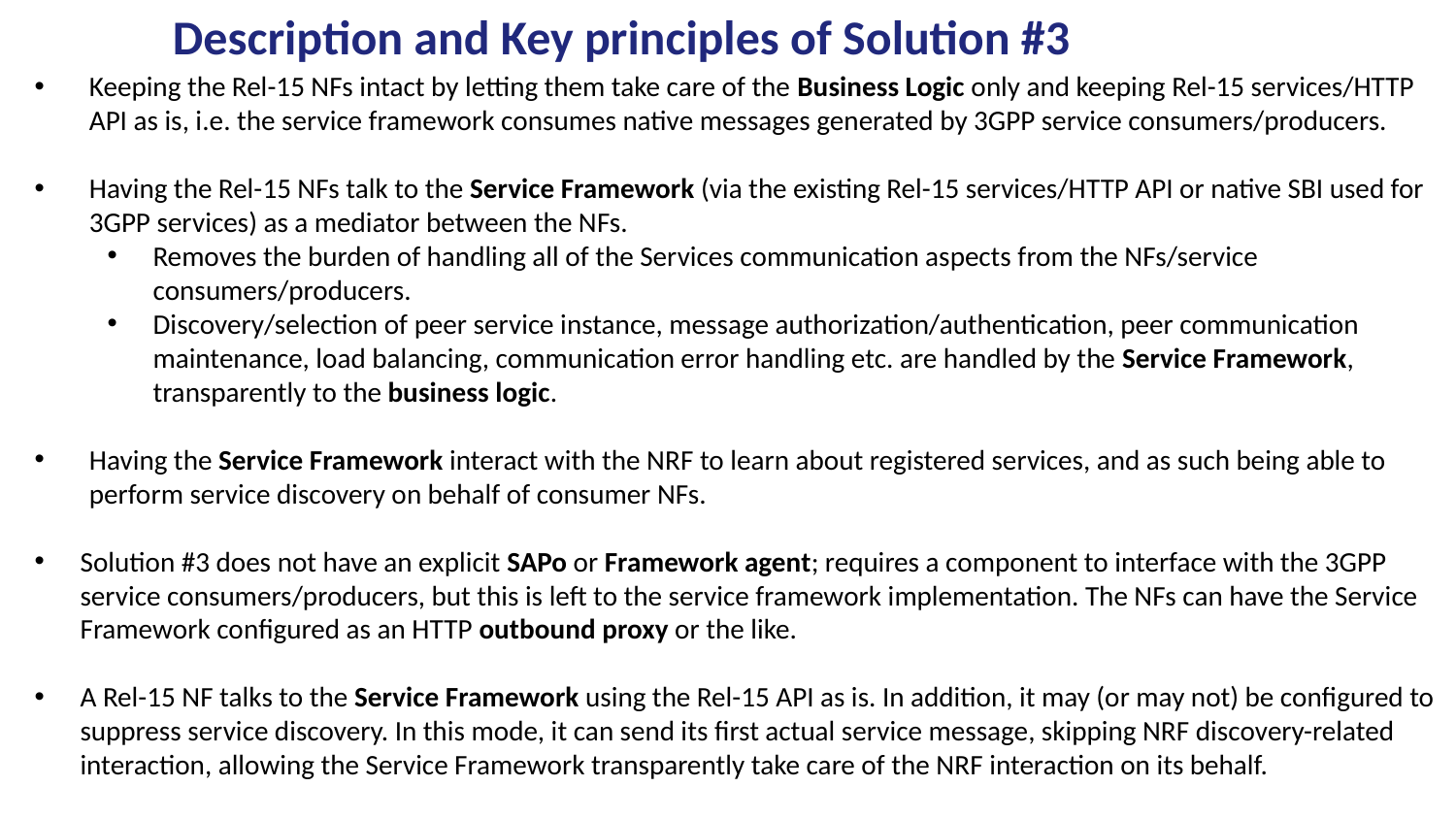

# Description and Key principles of Solution #3
Keeping the Rel-15 NFs intact by letting them take care of the Business Logic only and keeping Rel-15 services/HTTP API as is, i.e. the service framework consumes native messages generated by 3GPP service consumers/producers.

Having the Rel-15 NFs talk to the Service Framework (via the existing Rel-15 services/HTTP API or native SBI used for 3GPP services) as a mediator between the NFs.
Removes the burden of handling all of the Services communication aspects from the NFs/service consumers/producers.
Discovery/selection of peer service instance, message authorization/authentication, peer communication maintenance, load balancing, communication error handling etc. are handled by the Service Framework, transparently to the business logic.

Having the Service Framework interact with the NRF to learn about registered services, and as such being able to perform service discovery on behalf of consumer NFs.

Solution #3 does not have an explicit SAPo or Framework agent; requires a component to interface with the 3GPP service consumers/producers, but this is left to the service framework implementation. The NFs can have the Service Framework configured as an HTTP outbound proxy or the like.

A Rel-15 NF talks to the Service Framework using the Rel-15 API as is. In addition, it may (or may not) be configured to suppress service discovery. In this mode, it can send its first actual service message, skipping NRF discovery-related interaction, allowing the Service Framework transparently take care of the NRF interaction on its behalf.